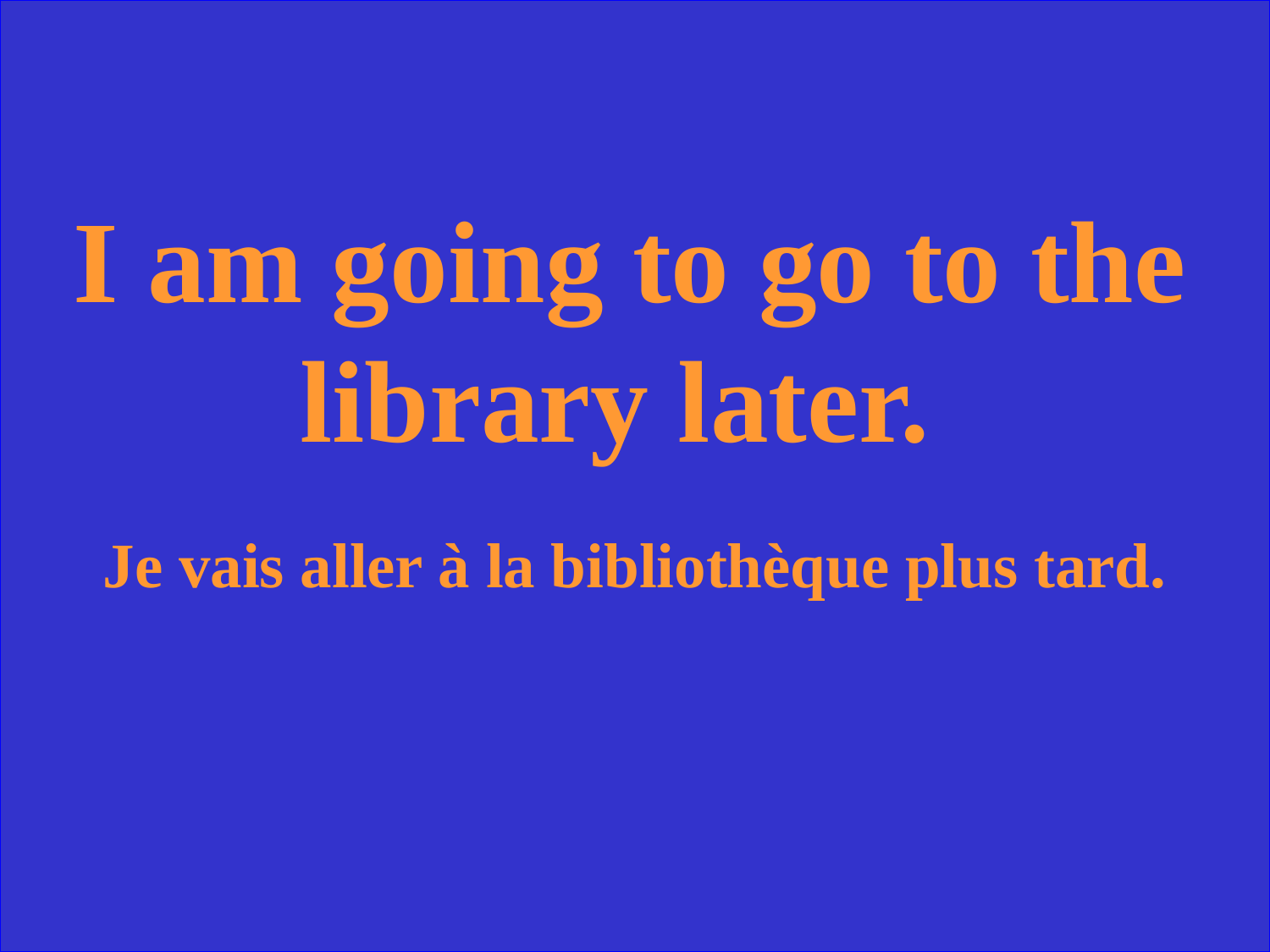

I am going to go to the library later.
Je vais aller à la bibliothèque plus tard.